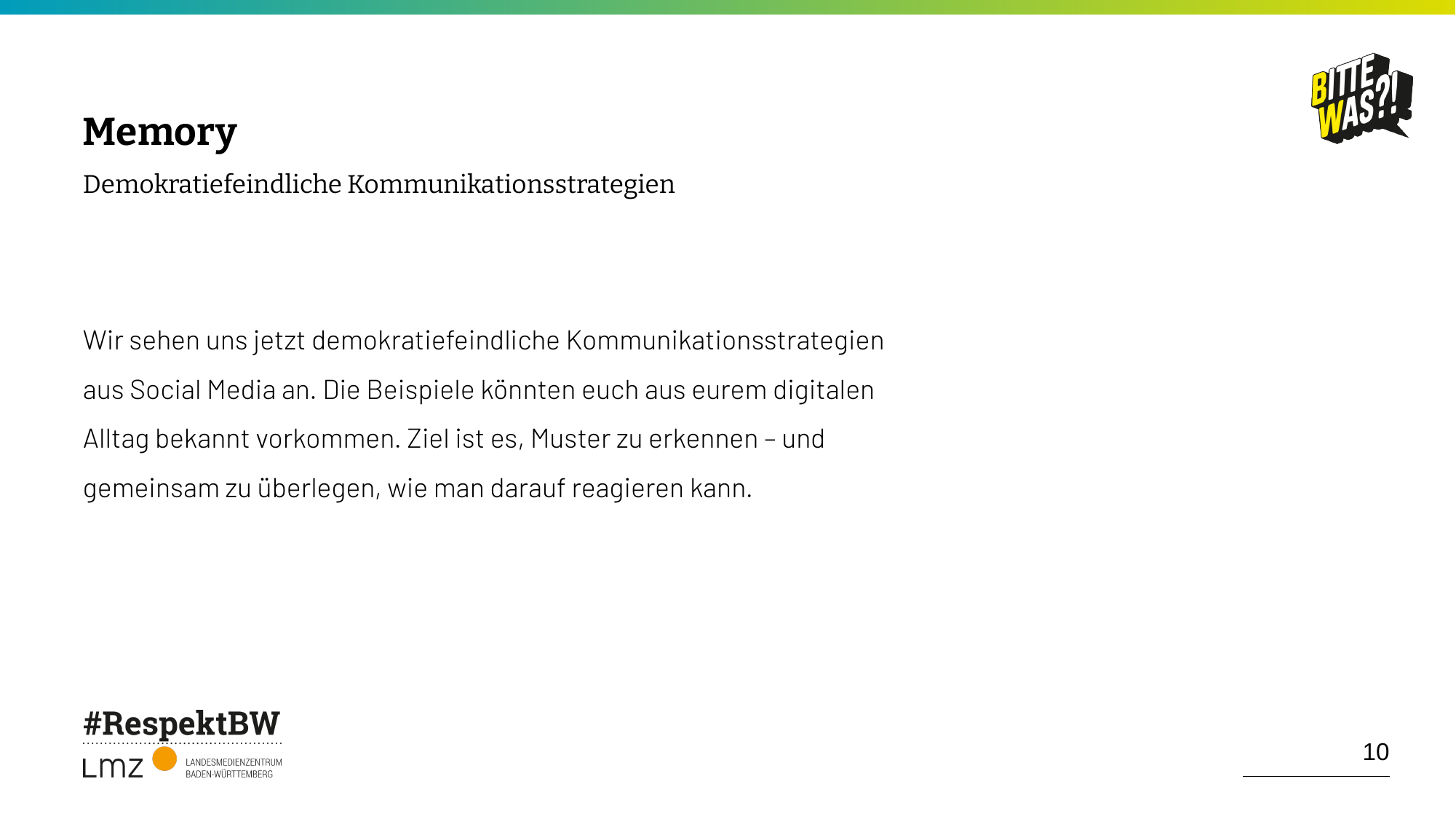

# Memory Demokratiefeindliche Kommunikationsstrategien
Wir sehen uns jetzt demokratiefeindliche Kommunikationsstrategien aus Social Media an. Die Beispiele könnten euch aus eurem digitalen Alltag bekannt vorkommen. Ziel ist es, Muster zu erkennen – und gemeinsam zu überlegen, wie man darauf reagieren kann.
10